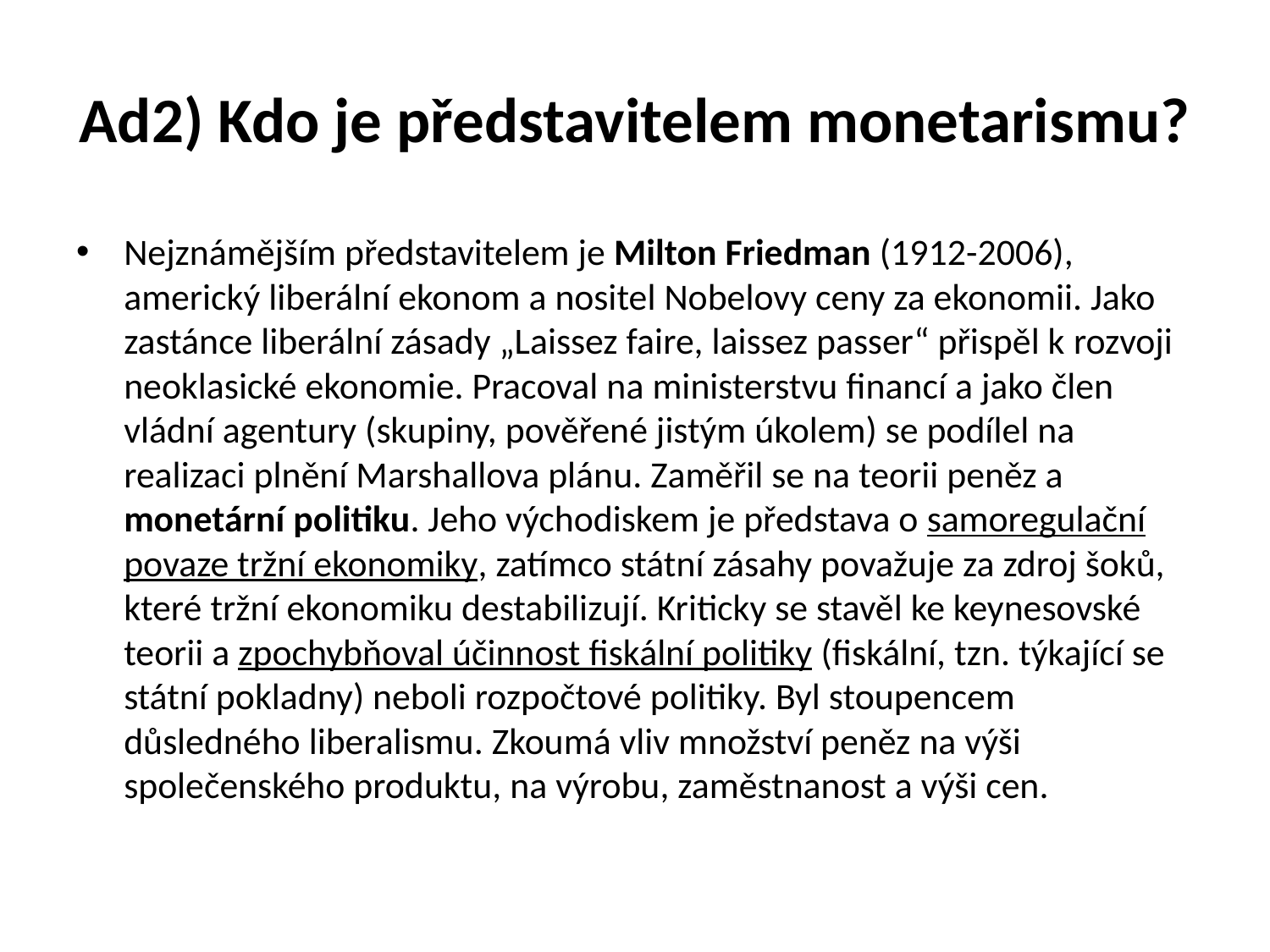

# Ad2) Kdo je představitelem monetarismu?
Nejznámějším představitelem je Milton Friedman (1912-2006), americký liberální ekonom a nositel Nobelovy ceny za ekonomii. Jako zastánce liberální zásady „Laissez faire, laissez passer“ přispěl k rozvoji neoklasické ekonomie. Pracoval na ministerstvu financí a jako člen vládní agentury (skupiny, pověřené jistým úkolem) se podílel na realizaci plnění Marshallova plánu. Zaměřil se na teorii peněz a monetární politiku. Jeho východiskem je představa o samoregulační povaze tržní ekonomiky, zatímco státní zásahy považuje za zdroj šoků, které tržní ekonomiku destabilizují. Kriticky se stavěl ke keynesovské teorii a zpochybňoval účinnost fiskální politiky (fiskální, tzn. týkající se státní pokladny) neboli rozpočtové politiky. Byl stoupencem důsledného liberalismu. Zkoumá vliv množství peněz na výši společenského produktu, na výrobu, zaměstnanost a výši cen.